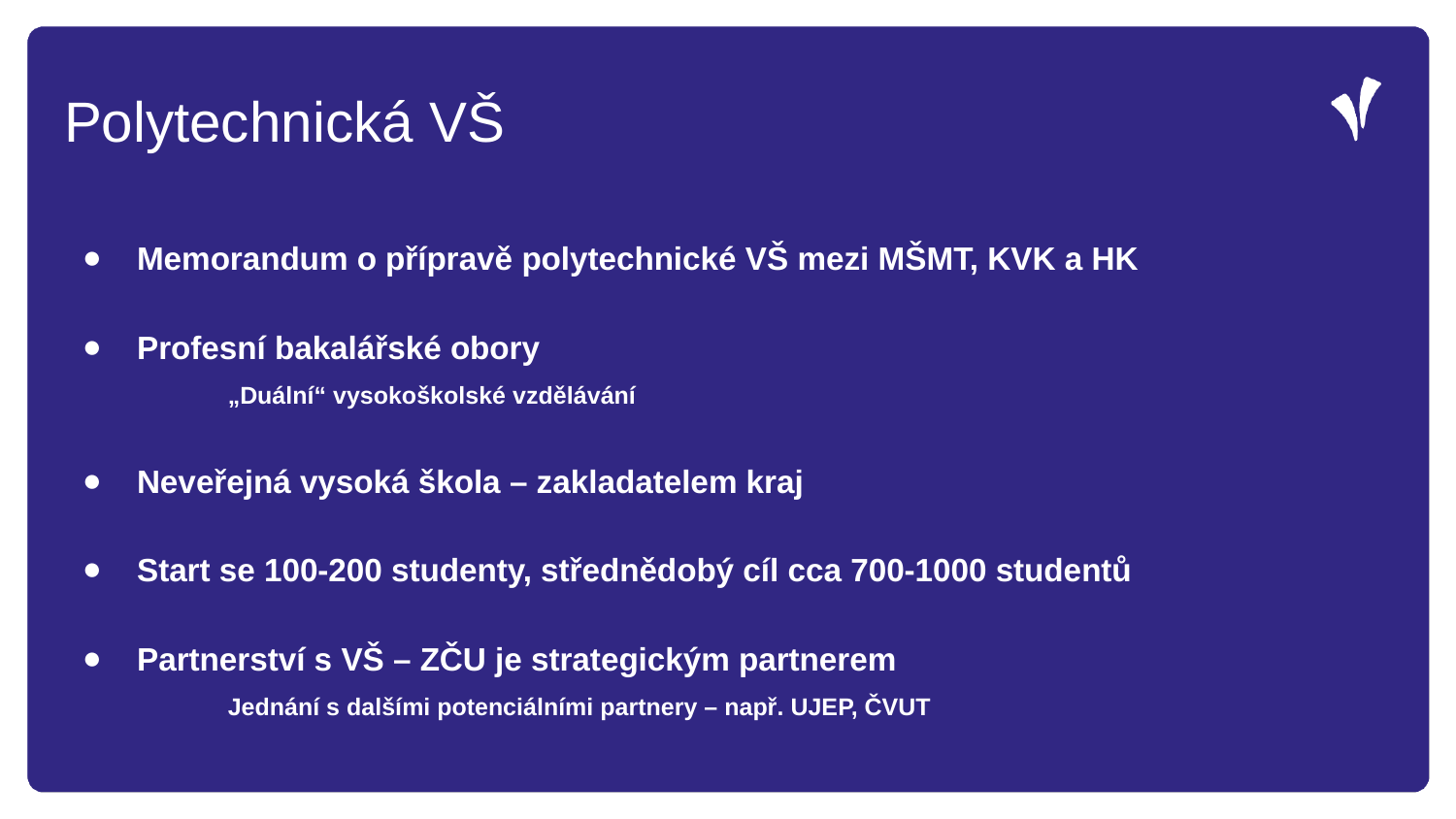

Polytechnická VŠ
Memorandum o přípravě polytechnické VŠ mezi MŠMT, KVK a HK

Profesní bakalářské obory
	„Duální“ vysokoškolské vzdělávání

Neveřejná vysoká škola – zakladatelem kraj

Start se 100-200 studenty, střednědobý cíl cca 700-1000 studentů

Partnerství s VŠ – ZČU je strategickým partnerem
	Jednání s dalšími potenciálními partnery – např. UJEP, ČVUT